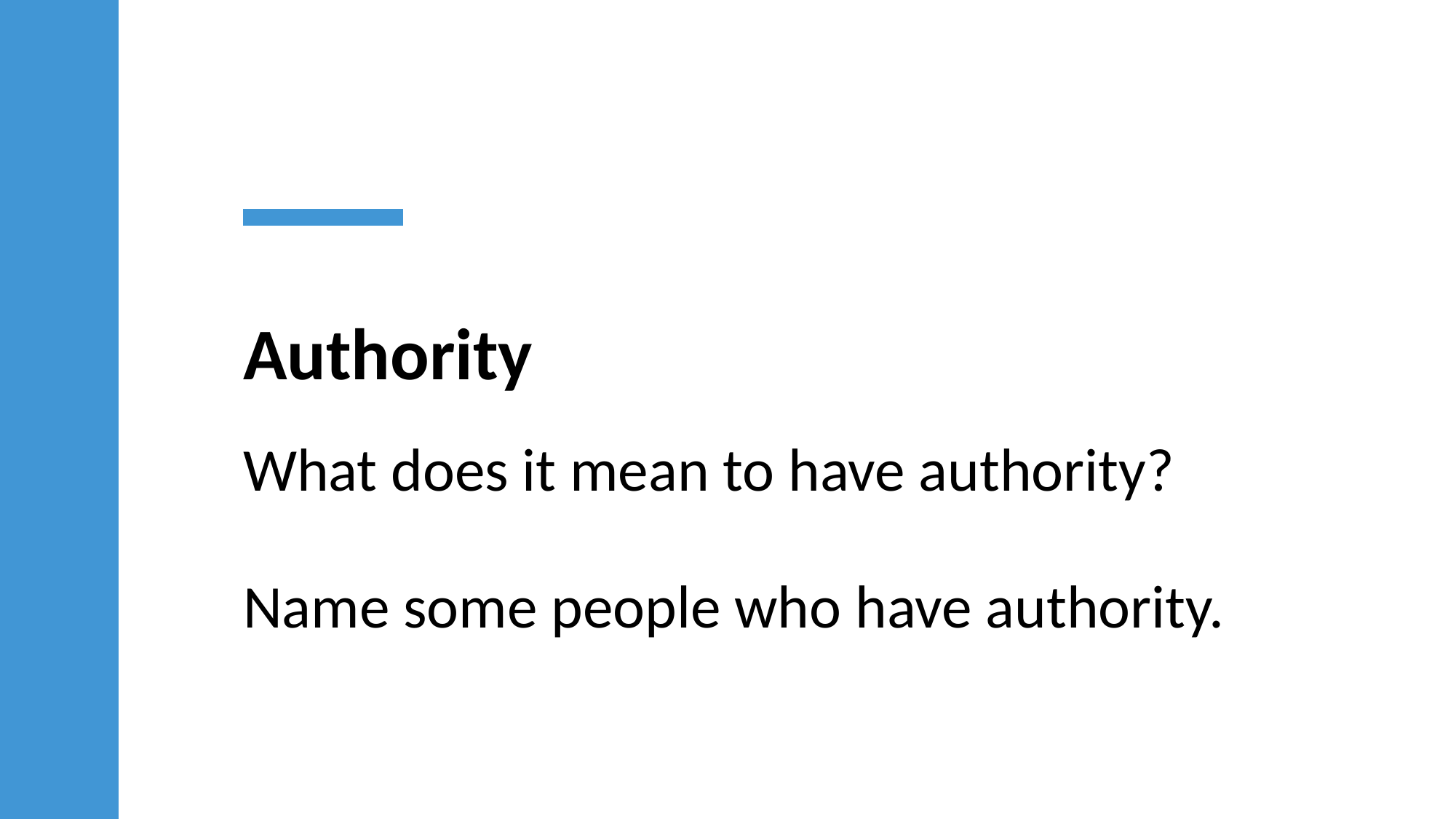

# Authority What does it mean to have authority?

Name some people who have authority.